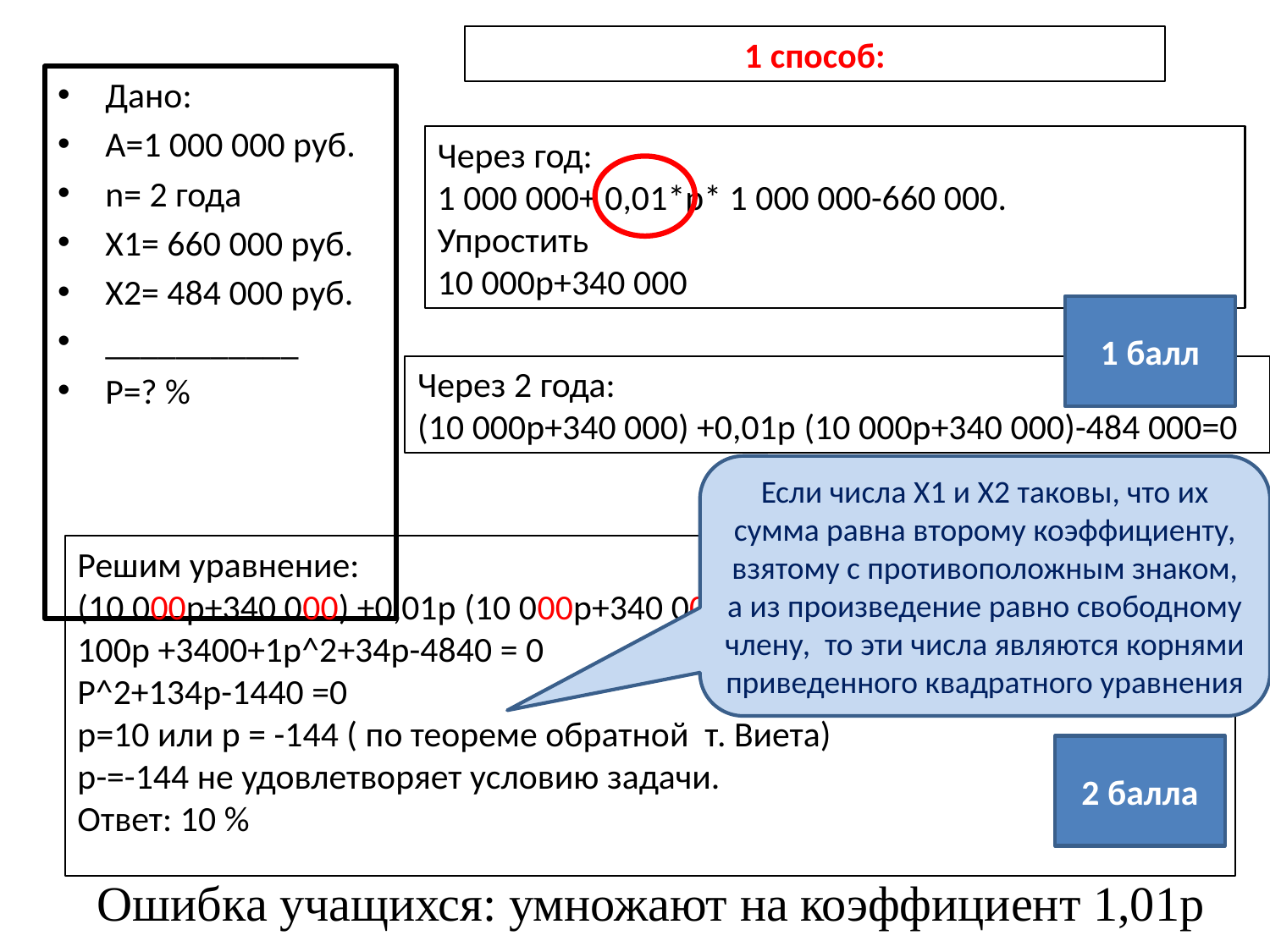

1 способ:
Дано:
А=1 000 000 руб.
n= 2 года
Х1= 660 000 руб.
Х2= 484 000 руб.
___________
Р=? %
Через год:
1 000 000+ 0,01*р* 1 000 000-660 000.
Упростить
10 000р+340 000

1 балл
Через 2 года:
(10 000р+340 000) +0,01р (10 000р+340 000)-484 000=0
Если числа Х1 и Х2 таковы, что их сумма равна второму коэффициенту, взятому с противоположным знаком, а из произведение равно свободному члену,  то эти числа являются корнями приведенного квадратного уравнения
Решим уравнение:
(10 000р+340 000) +0,01р (10 000р+340 000)-484 000=0 /100
100р +3400+1р^2+34р-4840 = 0
Р^2+134р-1440 =0
р=10 или р = -144 ( по теореме обратной  т. Виета)
р-=-144 не удовлетворяет условию задачи.
Ответ: 10 %

2 балла
Ошибка учащихся: умножают на коэффициент 1,01р